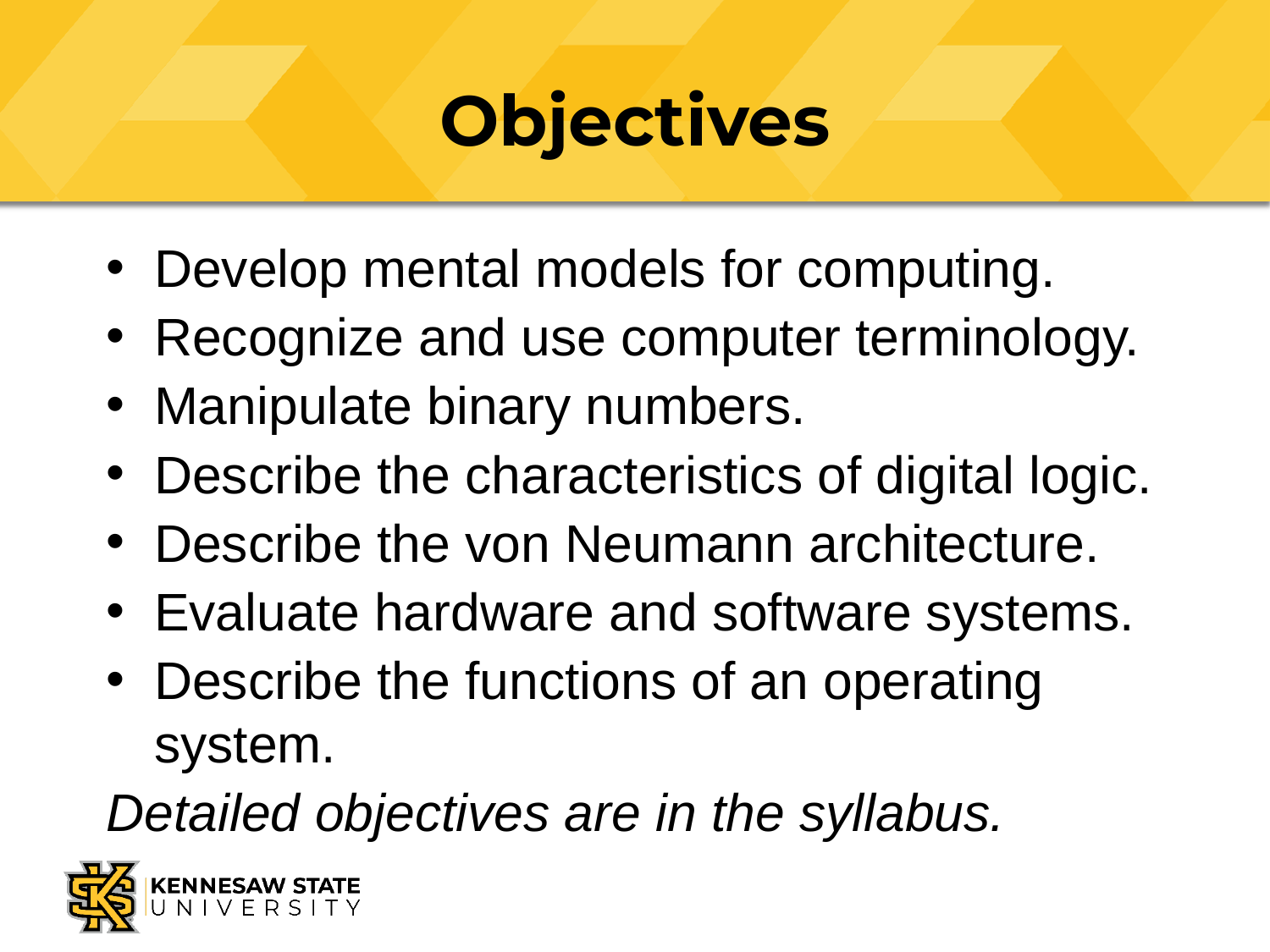

# Objectives
Develop mental models for computing.
Recognize and use computer terminology.
Manipulate binary numbers.
Describe the characteristics of digital logic.
Describe the von Neumann architecture.
Evaluate hardware and software systems.
Describe the functions of an operating system.
Detailed objectives are in the syllabus.